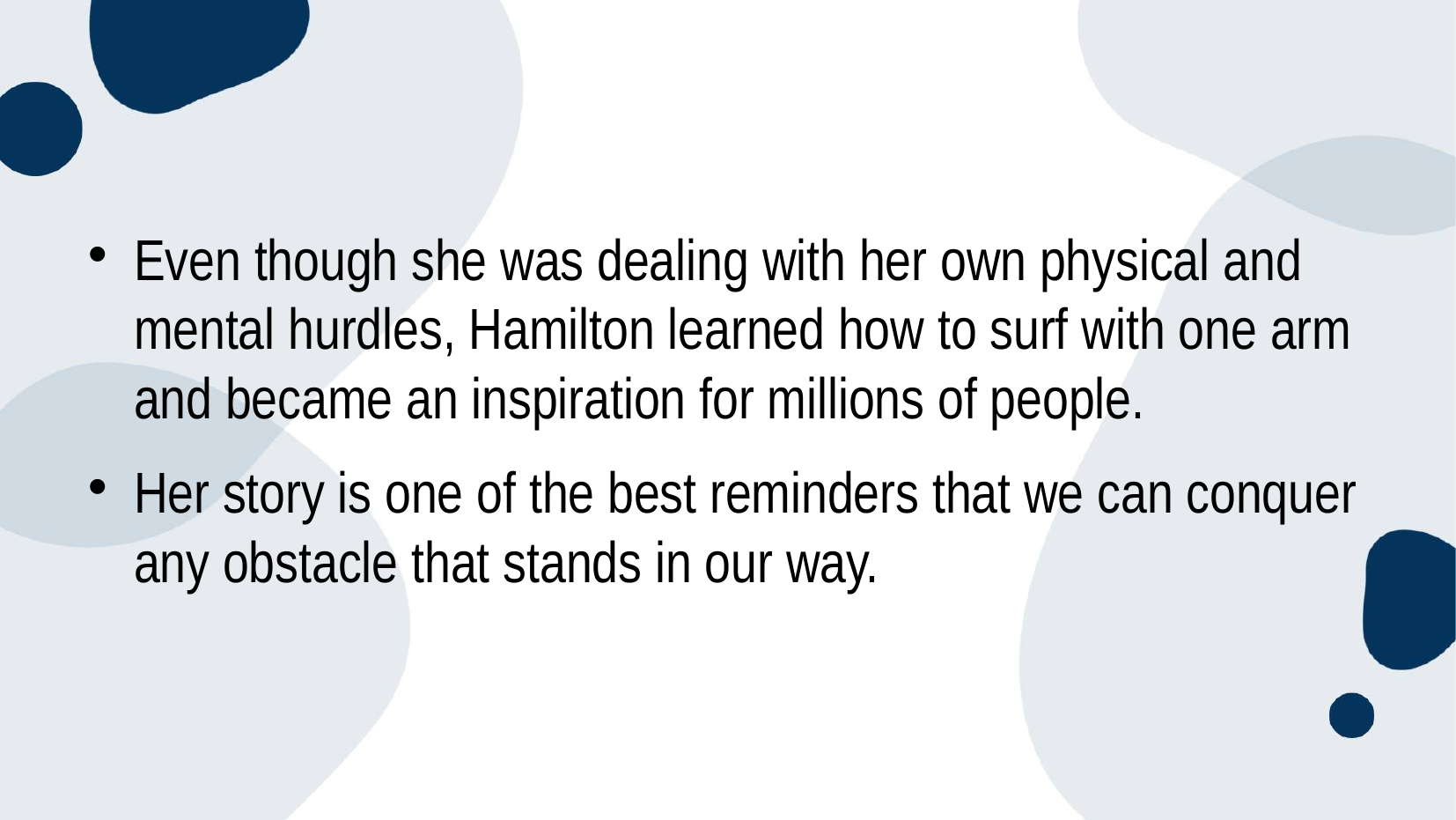

#
Even though she was dealing with her own physical and mental hurdles, Hamilton learned how to surf with one arm and became an inspiration for millions of people.
Her story is one of the best reminders that we can conquer any obstacle that stands in our way.